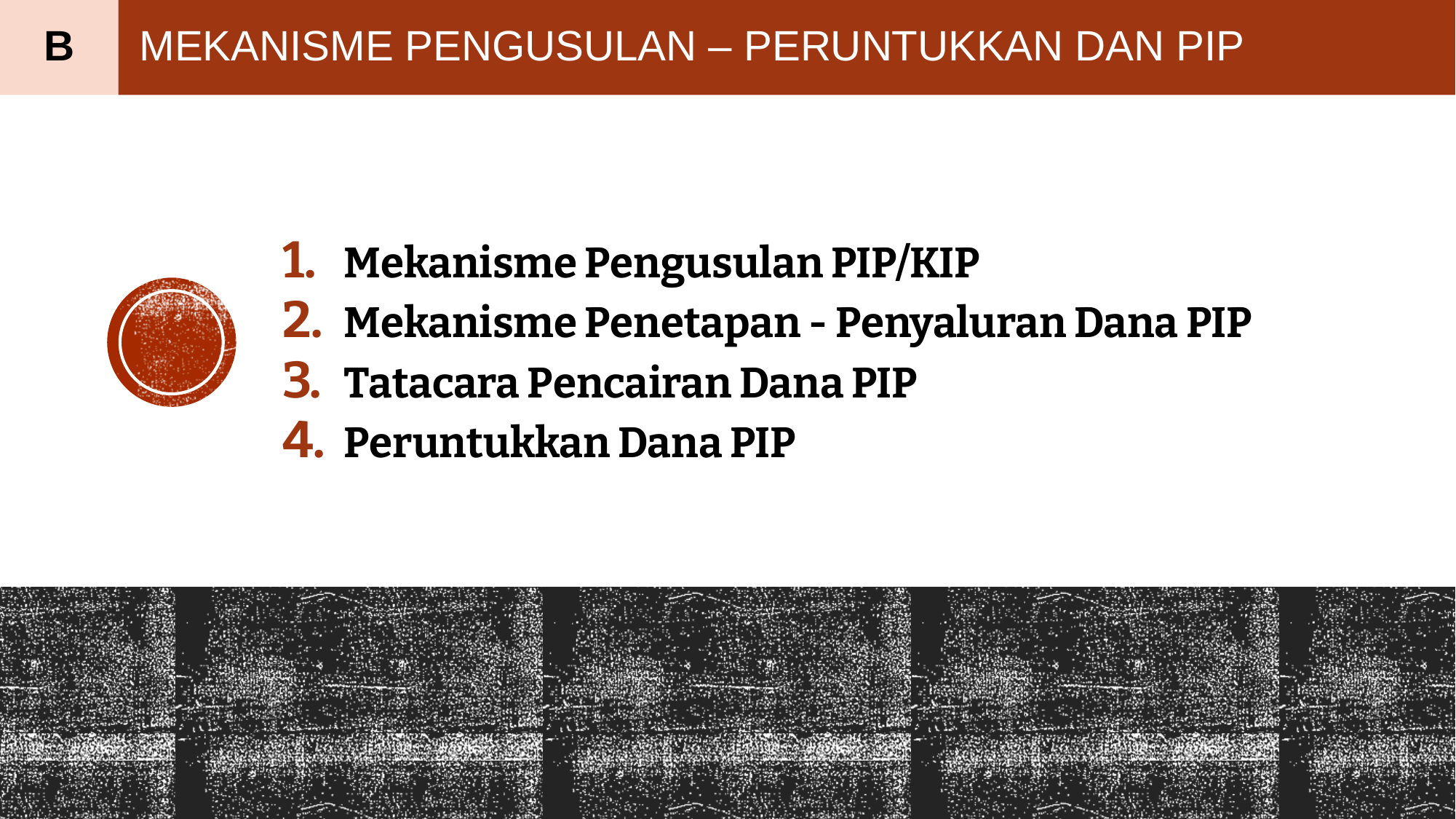

B
MEKANISME PENGUSULAN – PERUNTUKKAN DAN PIP
Mekanisme Pengusulan PIP/KIP
Mekanisme Penetapan - Penyaluran Dana PIP
Tatacara Pencairan Dana PIP
Peruntukkan Dana PIP